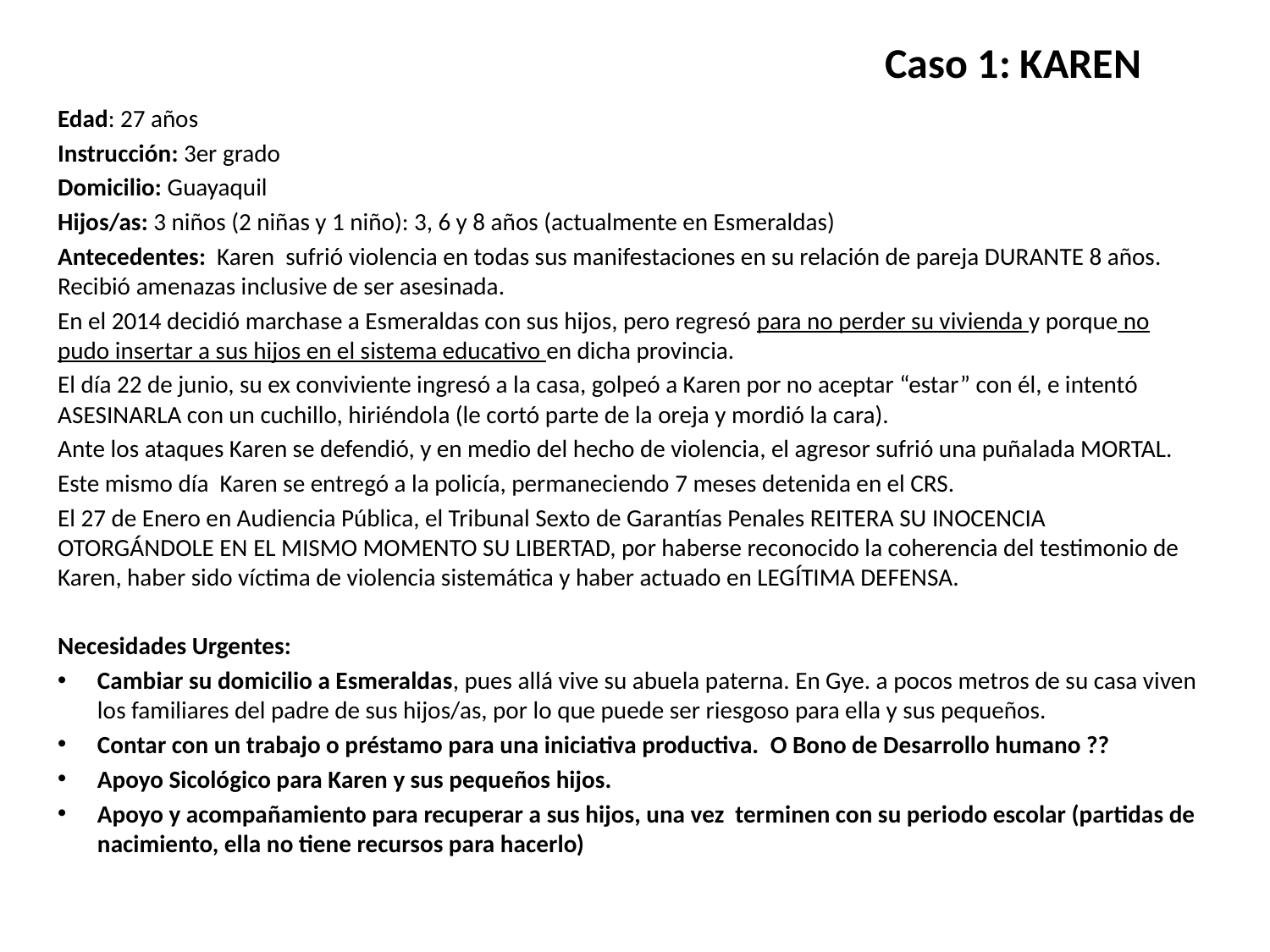

# Caso 1: KAREN
Edad: 27 años
Instrucción: 3er grado
Domicilio: Guayaquil
Hijos/as: 3 niños (2 niñas y 1 niño): 3, 6 y 8 años (actualmente en Esmeraldas)
Antecedentes:  Karen  sufrió violencia en todas sus manifestaciones en su relación de pareja DURANTE 8 años. Recibió amenazas inclusive de ser asesinada.
En el 2014 decidió marchase a Esmeraldas con sus hijos, pero regresó para no perder su vivienda y porque no pudo insertar a sus hijos en el sistema educativo en dicha provincia.
El día 22 de junio, su ex conviviente ingresó a la casa, golpeó a Karen por no aceptar “estar” con él, e intentó ASESINARLA con un cuchillo, hiriéndola (le cortó parte de la oreja y mordió la cara).
Ante los ataques Karen se defendió, y en medio del hecho de violencia, el agresor sufrió una puñalada MORTAL.
Este mismo día  Karen se entregó a la policía, permaneciendo 7 meses detenida en el CRS.
El 27 de Enero en Audiencia Pública, el Tribunal Sexto de Garantías Penales REITERA SU INOCENCIA OTORGÁNDOLE EN EL MISMO MOMENTO SU LIBERTAD, por haberse reconocido la coherencia del testimonio de Karen, haber sido víctima de violencia sistemática y haber actuado en LEGÍTIMA DEFENSA.

Necesidades Urgentes:
Cambiar su domicilio a Esmeraldas, pues allá vive su abuela paterna. En Gye. a pocos metros de su casa viven los familiares del padre de sus hijos/as, por lo que puede ser riesgoso para ella y sus pequeños.
Contar con un trabajo o préstamo para una iniciativa productiva.  O Bono de Desarrollo humano ??
Apoyo Sicológico para Karen y sus pequeños hijos.
Apoyo y acompañamiento para recuperar a sus hijos, una vez  terminen con su periodo escolar (partidas de nacimiento, ella no tiene recursos para hacerlo)